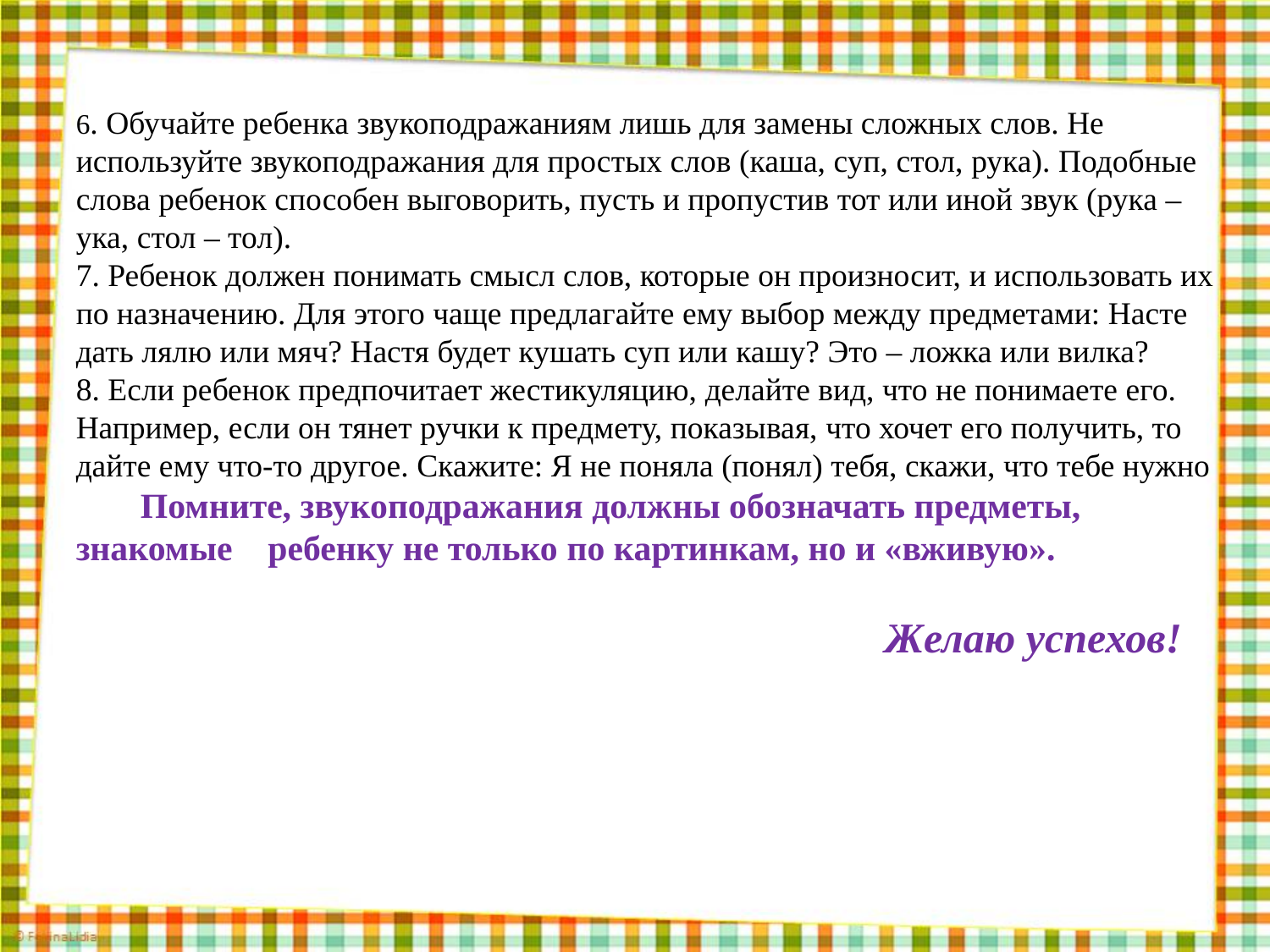

# 6. Обучайте ребенка звукоподражаниям лишь для замены сложных слов. Не используйте звукоподражания для простых слов (каша, суп, стол, рука). Подобные слова ребенок способен выговорить, пусть и пропустив тот или иной звук (рука – ука, стол – тол). 7. Ребенок должен понимать смысл слов, которые он произносит, и использовать их по назначению. Для этого чаще предлагайте ему выбор между предметами: Насте дать лялю или мяч? Настя будет кушать суп или кашу? Это – ложка или вилка? 8. Если ребенок предпочитает жестикуляцию, делайте вид, что не понимаете его. Например, если он тянет ручки к предмету, показывая, что хочет его получить, то дайте ему что-то другое. Скажите: Я не поняла (понял) тебя, скажи, что тебе нужно Помните, звукоподражания должны обозначать предметы, знакомые    ребенку не только по картинкам, но и «вживую». Желаю успехов!